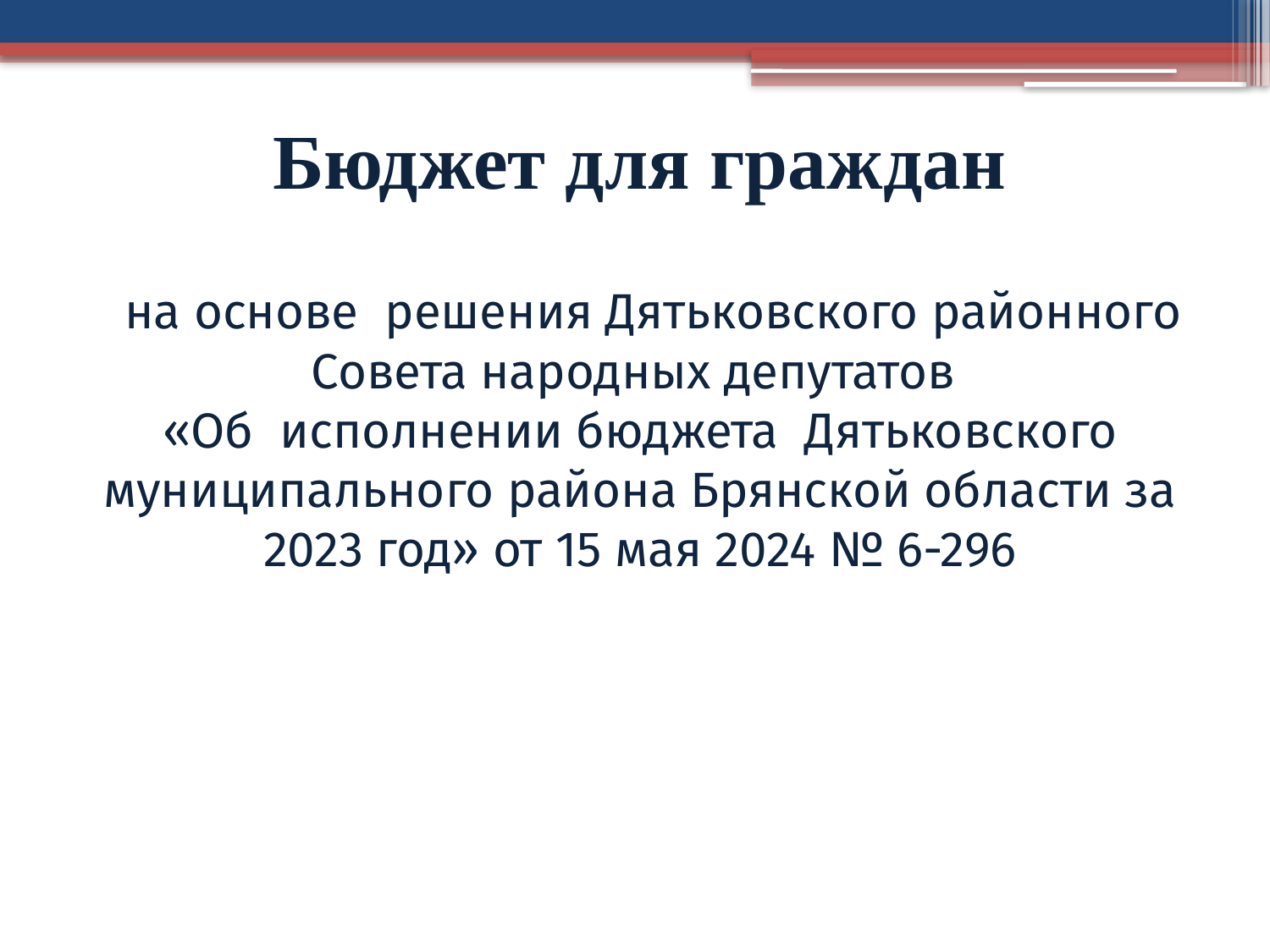

Бюджет для граждан
  на основе  решения Дятьковского районного Совета народных депутатов
«Об  исполнении бюджета  Дятьковского муниципального района Брянской области за 2023 год» от 15 мая 2024 № 6-296